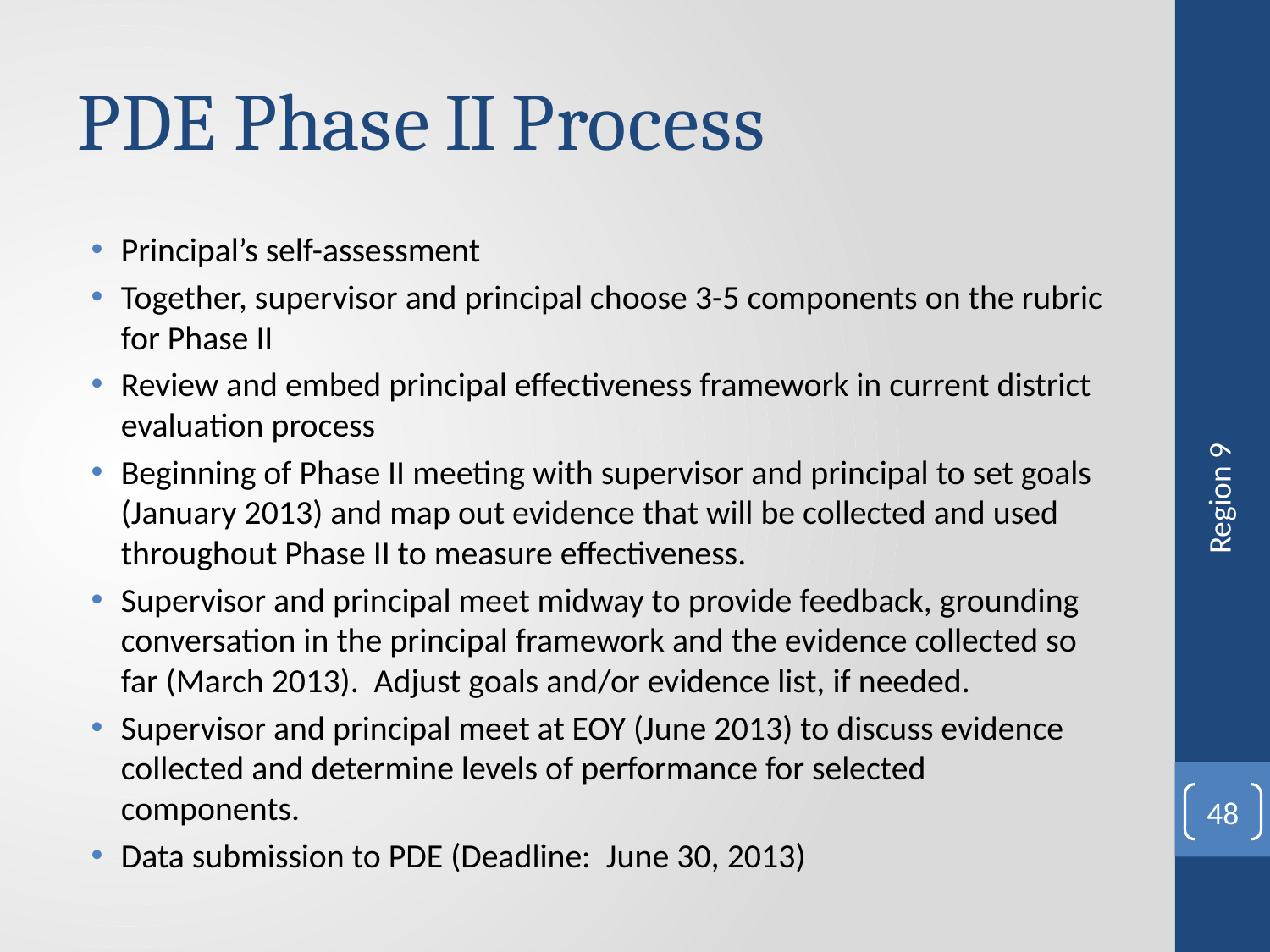

# PDE Phase II Process
Principal’s self-assessment
Together, supervisor and principal choose 3-5 components on the rubric for Phase II
Review and embed principal effectiveness framework in current district evaluation process
Beginning of Phase II meeting with supervisor and principal to set goals (January 2013) and map out evidence that will be collected and used throughout Phase II to measure effectiveness.
Supervisor and principal meet midway to provide feedback, grounding conversation in the principal framework and the evidence collected so far (March 2013).  Adjust goals and/or evidence list, if needed.
Supervisor and principal meet at EOY (June 2013) to discuss evidence collected and determine levels of performance for selected components.
Data submission to PDE (Deadline:  June 30, 2013)
Region 9
48